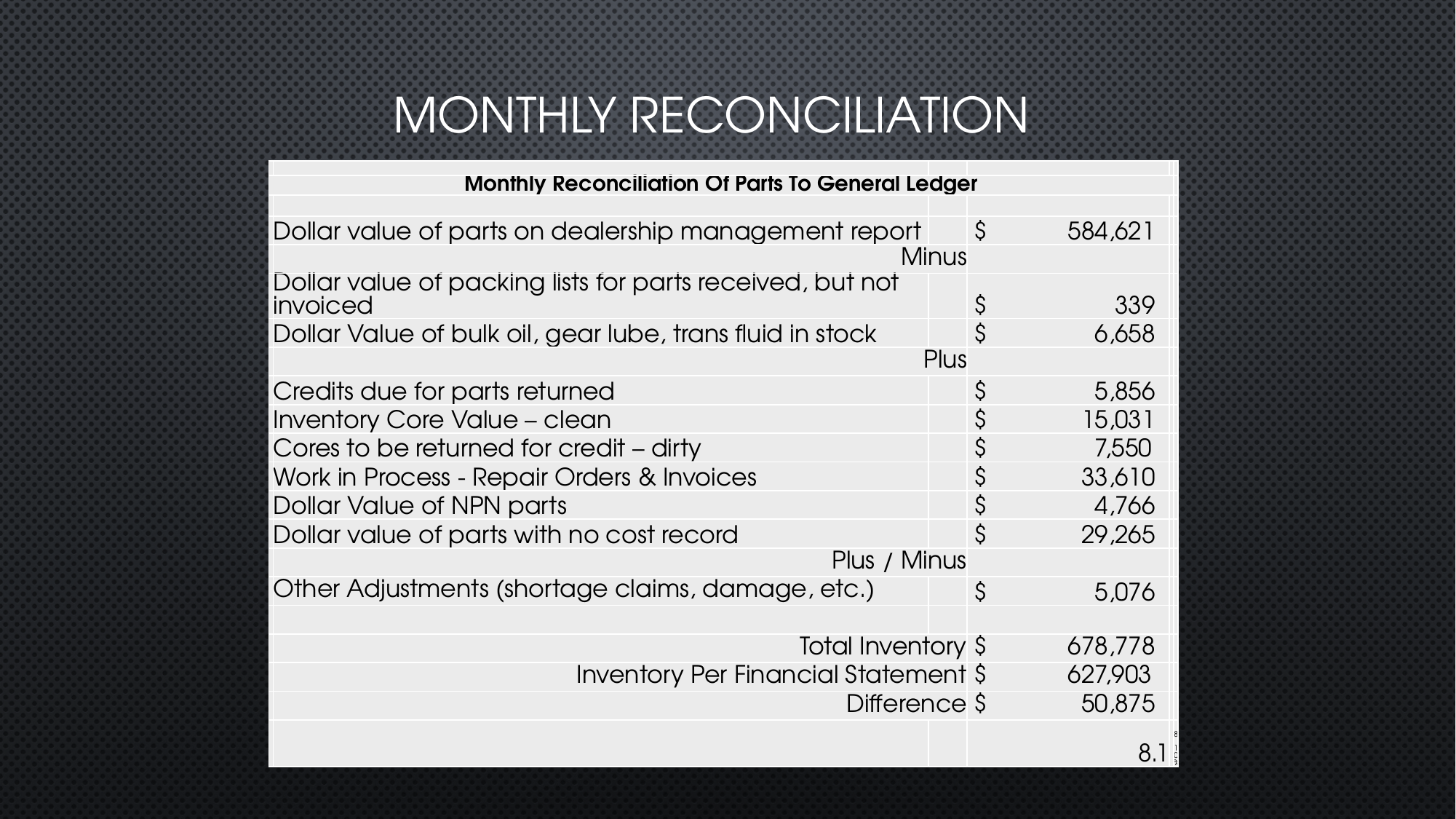

# Monthly reconciliation
|  |  |  |  |  |  |
| --- | --- | --- | --- | --- | --- |
| Monthly Reconciliation Of Parts To General Ledger |  |  |  |  |  |
|  |  |  |  |  |  |
|  | Dollar value of parts on dealership management report |  | $ 584,621 |  |  |
|  | Minus |  |  |  |  |
|  | Dollar value of packing lists for parts received, but not invoiced |  | $ 339 |  |  |
|  | Dollar Value of bulk oil, gear lube, trans fluid in stock |  | $ 6,658 |  |  |
|  | Plus |  |  |  |  |
|  | Credits due for parts returned |  | $ 5,856 |  |  |
|  | Inventory Core Value – clean |  | $ 15,031 |  |  |
|  | Cores to be returned for credit – dirty |  | $ 7,550 |  |  |
|  | Work in Process - Repair Orders & Invoices |  | $ 33,610 |  |  |
|  | Dollar Value of NPN parts |  | $ 4,766 |  |  |
|  | Dollar value of parts with no cost record |  | $ 29,265 |  |  |
|  | Plus / Minus |  |  |  |  |
|  | Other Adjustments (shortage claims, damage, etc.) |  | $ 5,076 |  |  |
|  |  |  |  |  |  |
|  | Total Inventory |  | $ 678,778 |  |  |
|  | Inventory Per Financial Statement |  | $ 627,903 |  |  |
|  | Difference |  | $ 50,875 |  |  |
|  |  |  | 8.1 |  | 8.10% |